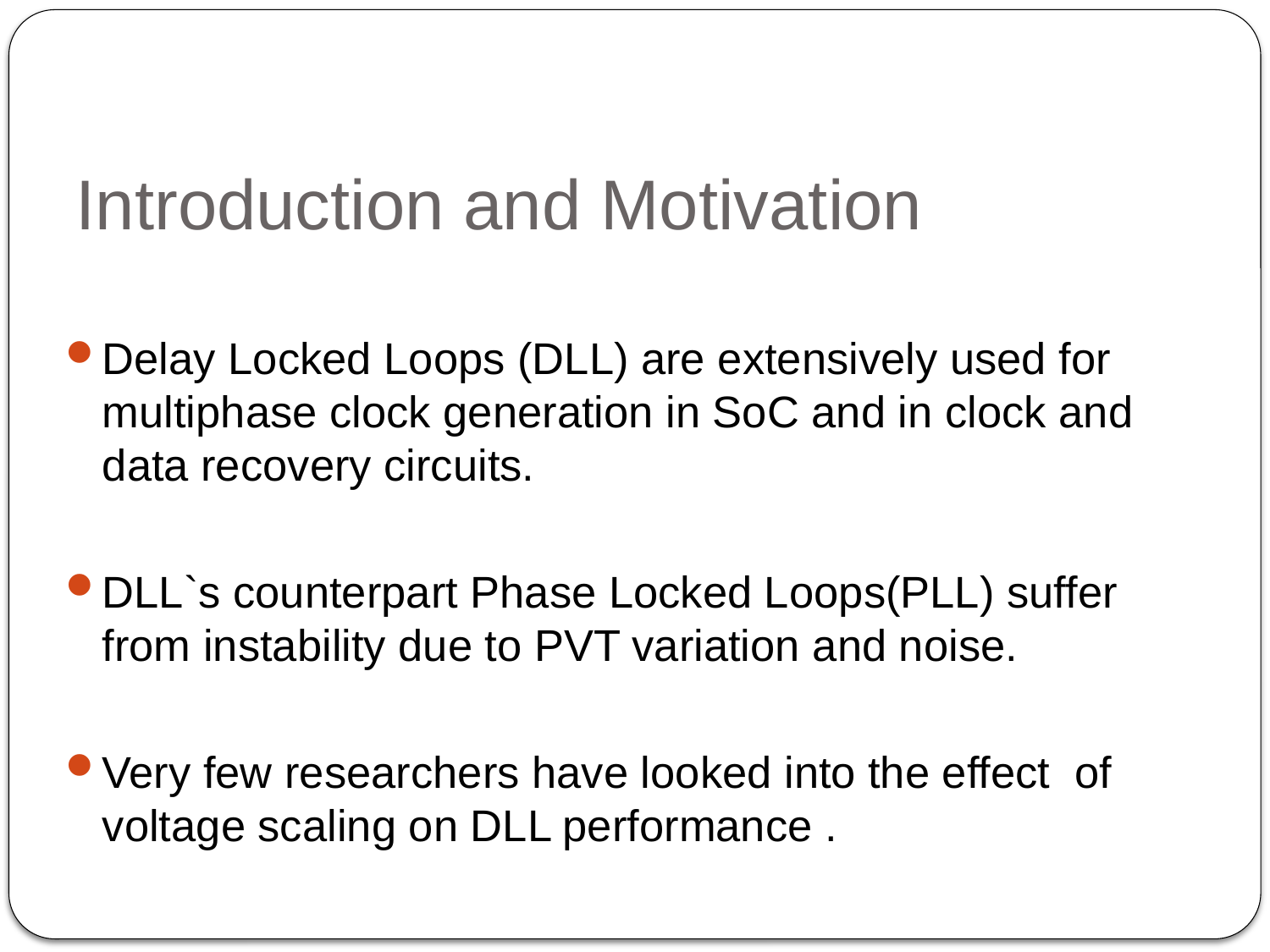

# Introduction and Motivation
Delay Locked Loops (DLL) are extensively used for multiphase clock generation in SoC and in clock and data recovery circuits.

DLL`s counterpart Phase Locked Loops(PLL) suffer from instability due to PVT variation and noise.

Very few researchers have looked into the effect  of voltage scaling on DLL performance .